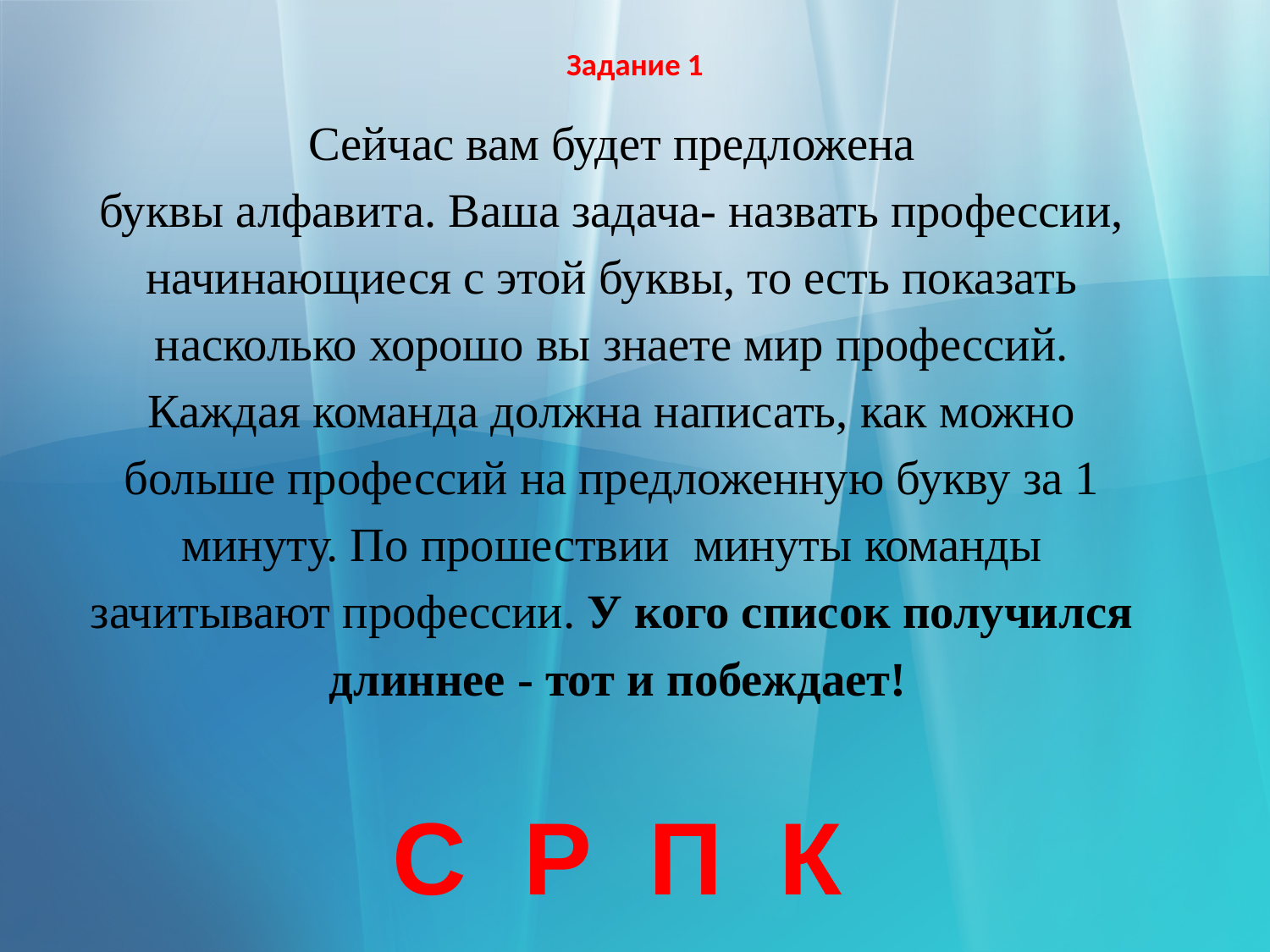

# Задание 1
Сейчас вам будет предложена
буквы алфавита. Ваша задача- назвать профессии,
начинающиеся с этой буквы, то есть показать
насколько хорошо вы знаете мир профессий.
Каждая команда должна написать, как можно
больше профессий на предложенную букву за 1
минуту. По прошествии  минуты команды
зачитывают профессии. У кого список получился
длиннее - тот и побеждает!

С  Р  П  К